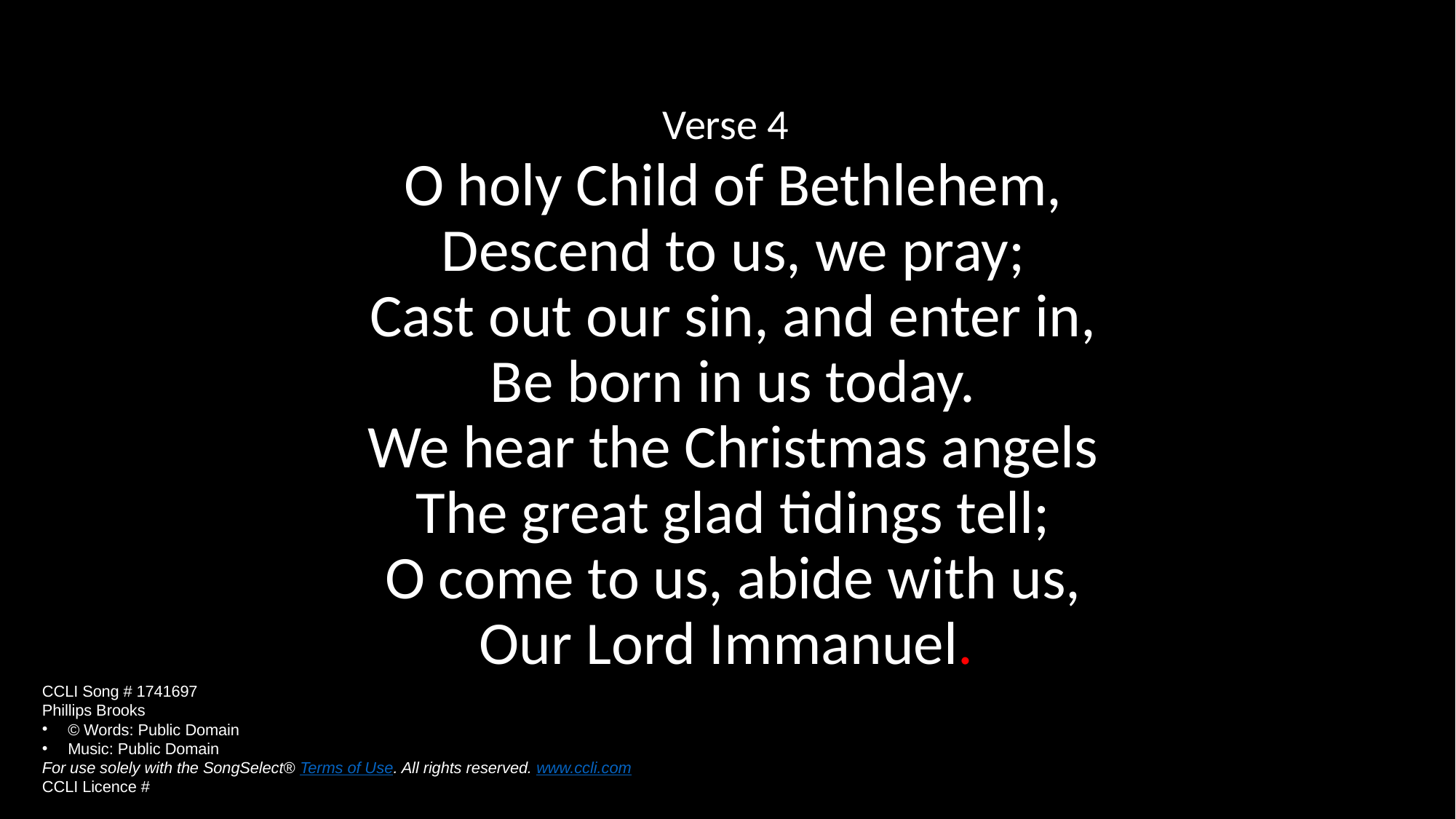

# Verse 4 O holy Child of Bethlehem, Descend to us, we pray; Cast out our sin, and enter in, Be born in us today. We hear the Christmas angels The great glad tidings tell; O come to us, abide with us, Our Lord Immanuel.
CCLI Song # 1741697
Phillips Brooks
© Words: Public Domain
Music: Public Domain
For use solely with the SongSelect® Terms of Use. All rights reserved. www.ccli.com
CCLI Licence #